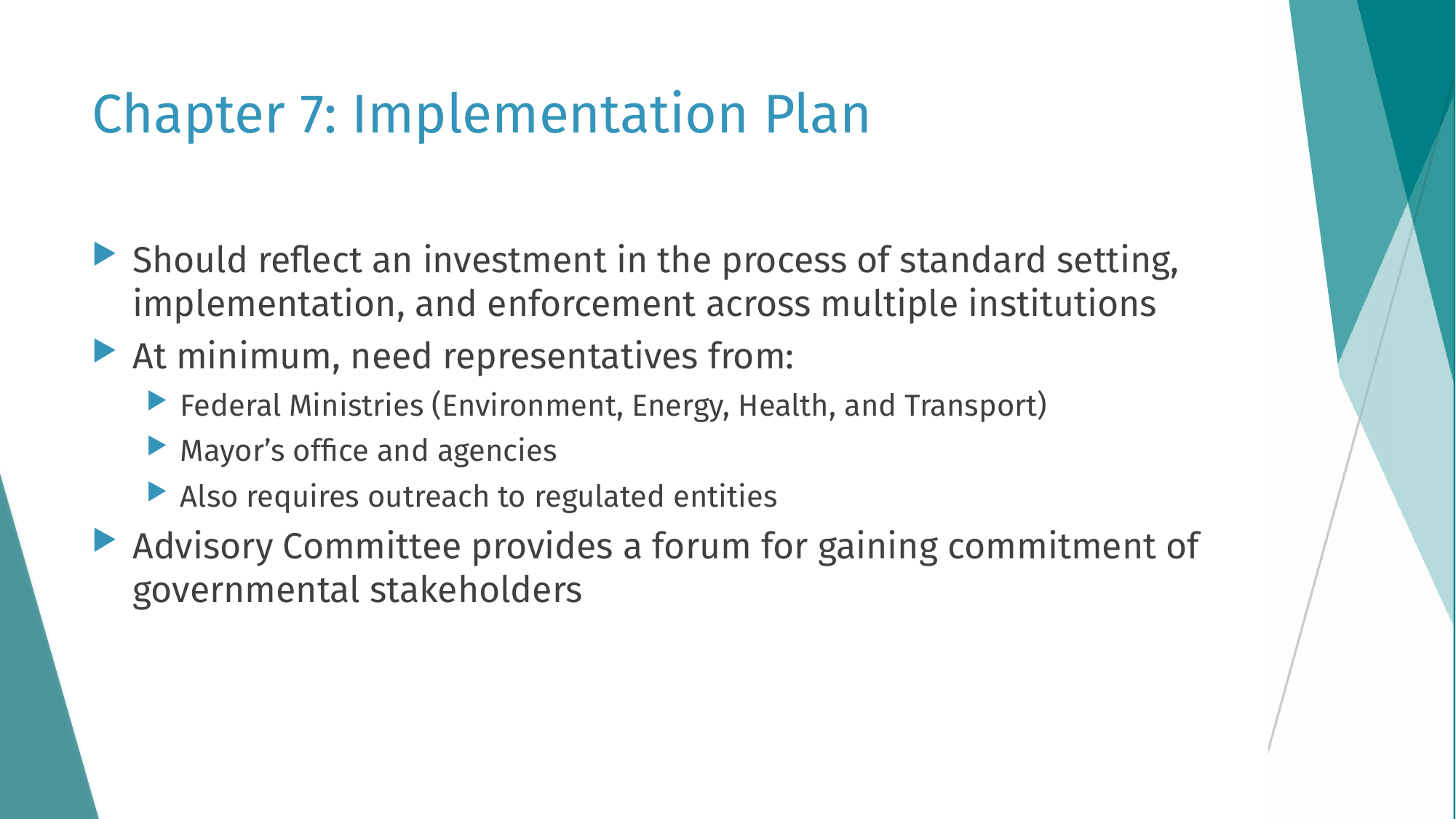

# Chapter 7: Implementation Plan
Should reflect an investment in the process of standard setting, implementation, and enforcement across multiple institutions
At minimum, need representatives from:
Federal Ministries (Environment, Energy, Health, and Transport)
Mayor’s office and agencies
Also requires outreach to regulated entities
Advisory Committee provides a forum for gaining commitment of governmental stakeholders

19